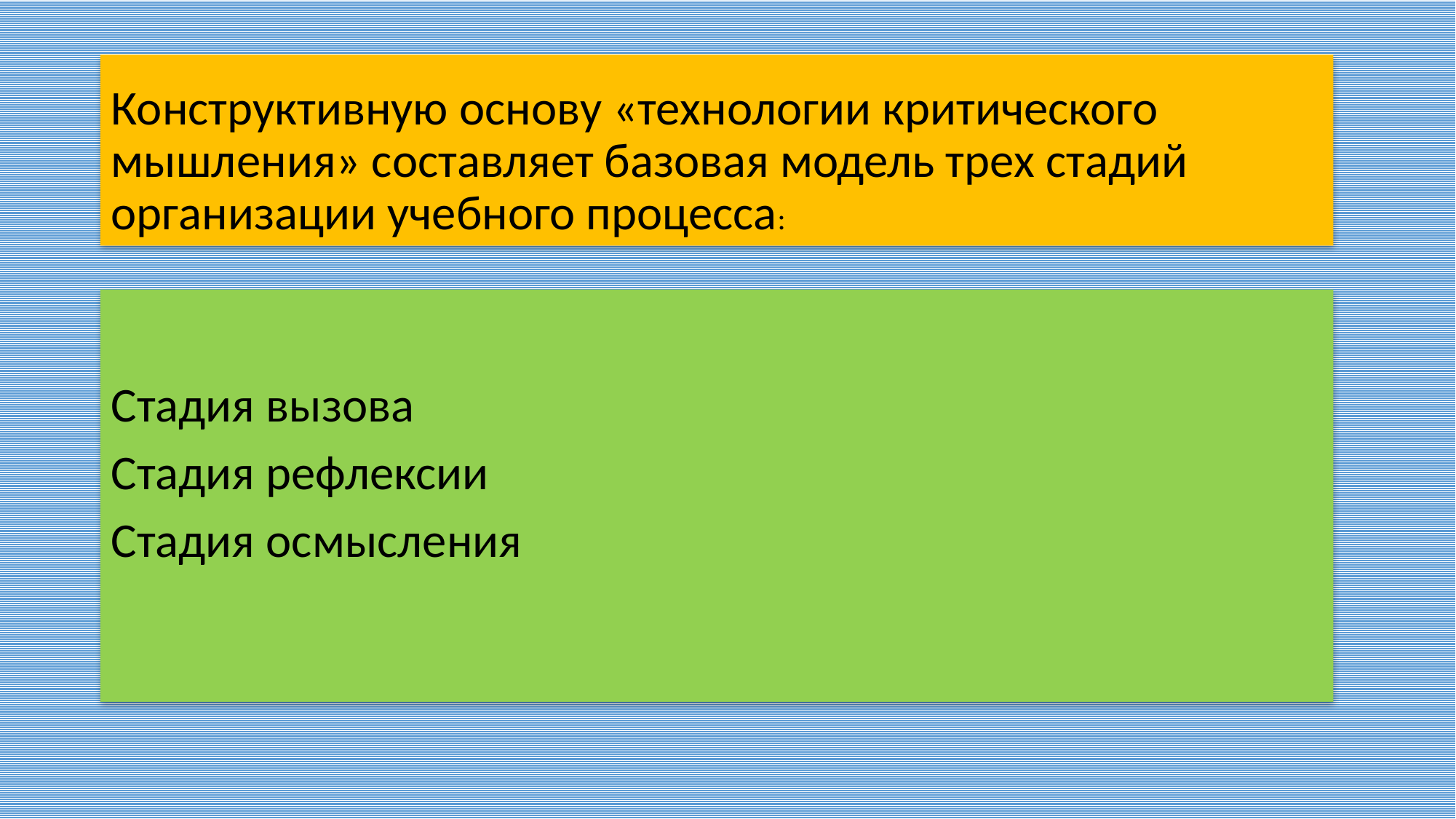

# Конструктивную основу «технологии критического мышления» составляет базовая модель трех стадий организации учебного процесса:

Стадия вызова
Стадия рефлексии
Стадия осмысления